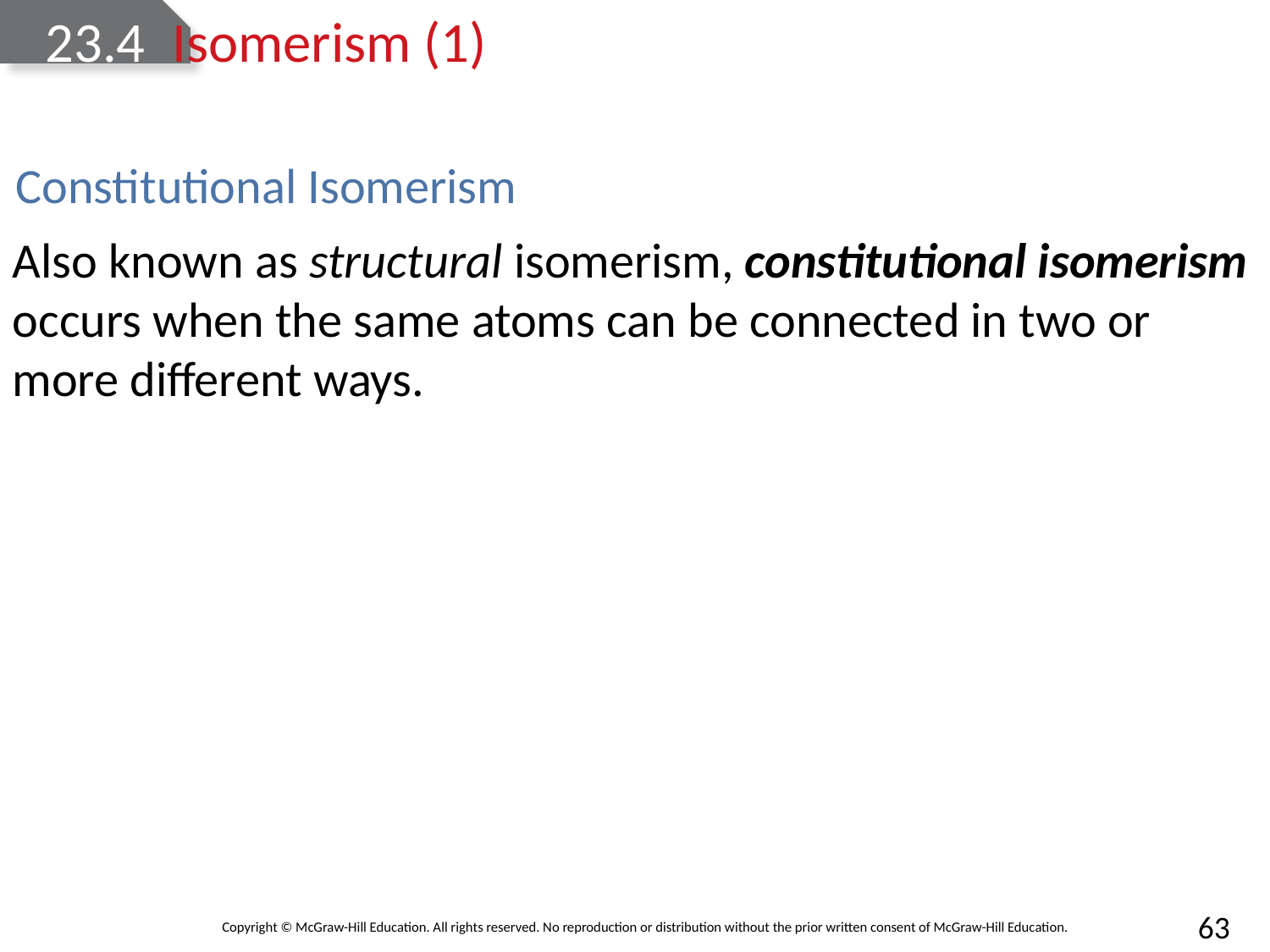

# 23.4 	Isomerism (1)
Constitutional Isomerism
Also known as structural isomerism, constitutional isomerism occurs when the same atoms can be connected in two or more different ways.